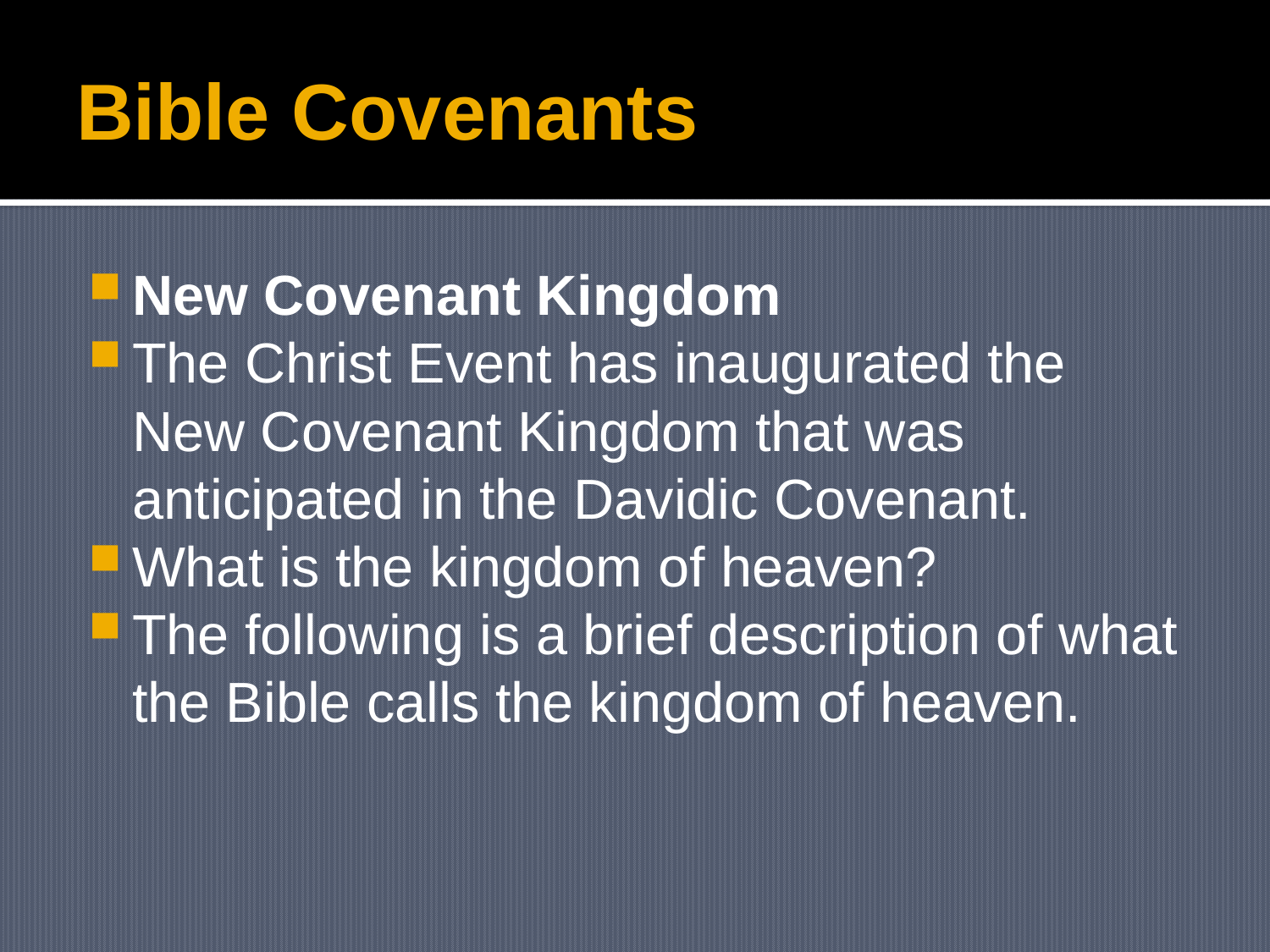

# Bible Covenants
New Covenant Kingdom
The Christ Event has inaugurated the New Covenant Kingdom that was anticipated in the Davidic Covenant.
What is the kingdom of heaven?
The following is a brief description of what the Bible calls the kingdom of heaven.